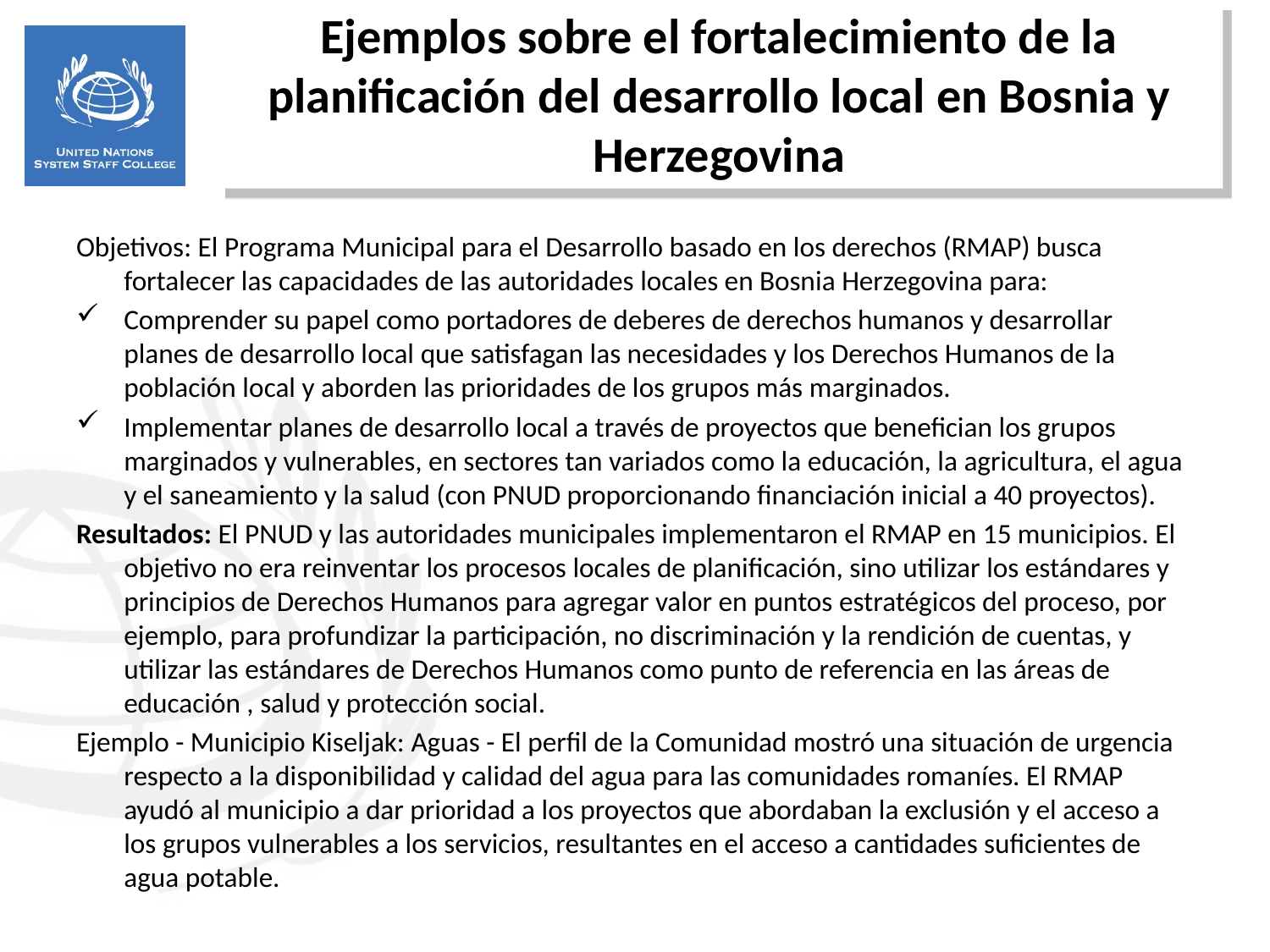

Objetivos: El Programa Municipal para el Desarrollo basado en los derechos (RMAP) busca fortalecer las capacidades de las autoridades locales en Bosnia Herzegovina para:
Comprender su papel como portadores de deberes de derechos humanos y desarrollar planes de desarrollo local que satisfagan las necesidades y los Derechos Humanos de la población local y aborden las prioridades de los grupos más marginados.
Implementar planes de desarrollo local a través de proyectos que benefician los grupos marginados y vulnerables, en sectores tan variados como la educación, la agricultura, el agua y el saneamiento y la salud (con PNUD proporcionando financiación inicial a 40 proyectos).
Resultados: El PNUD y las autoridades municipales implementaron el RMAP en 15 municipios. El objetivo no era reinventar los procesos locales de planificación, sino utilizar los estándares y principios de Derechos Humanos para agregar valor en puntos estratégicos del proceso, por ejemplo, para profundizar la participación, no discriminación y la rendición de cuentas, y utilizar las estándares de Derechos Humanos como punto de referencia en las áreas de educación , salud y protección social.
Ejemplo - Municipio Kiseljak: Aguas - El perfil de la Comunidad mostró una situación de urgencia respecto a la disponibilidad y calidad del agua para las comunidades romaníes. El RMAP ayudó al municipio a dar prioridad a los proyectos que abordaban la exclusión y el acceso a los grupos vulnerables a los servicios, resultantes en el acceso a cantidades suficientes de agua potable.
Ejemplos sobre el fortalecimiento de la planificación del desarrollo local en Bosnia y Herzegovina